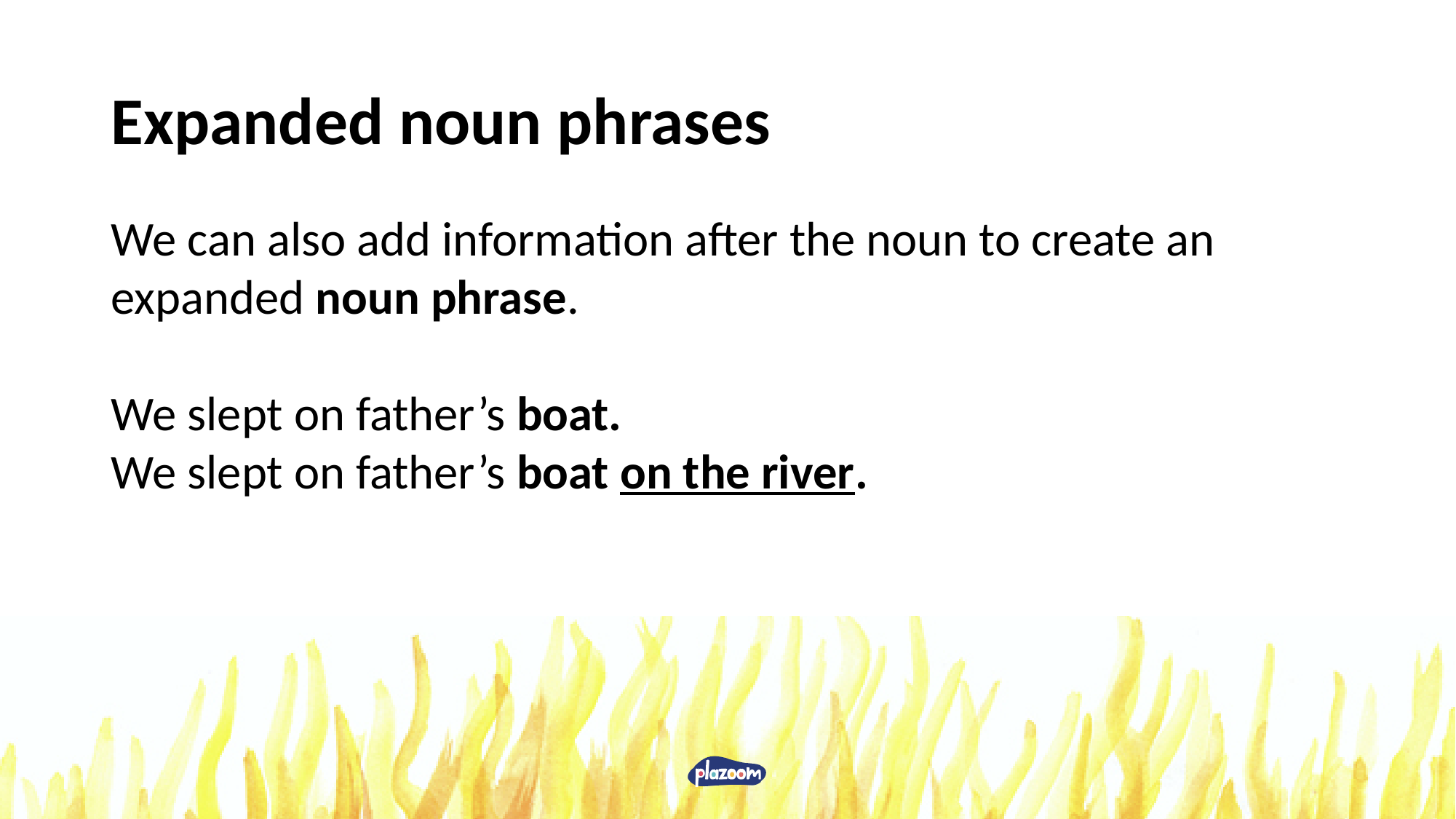

# Expanded noun phrases
We can also add information after the noun to create an expanded noun phrase.

We slept on father’s boat.
We slept on father’s boat on the river.